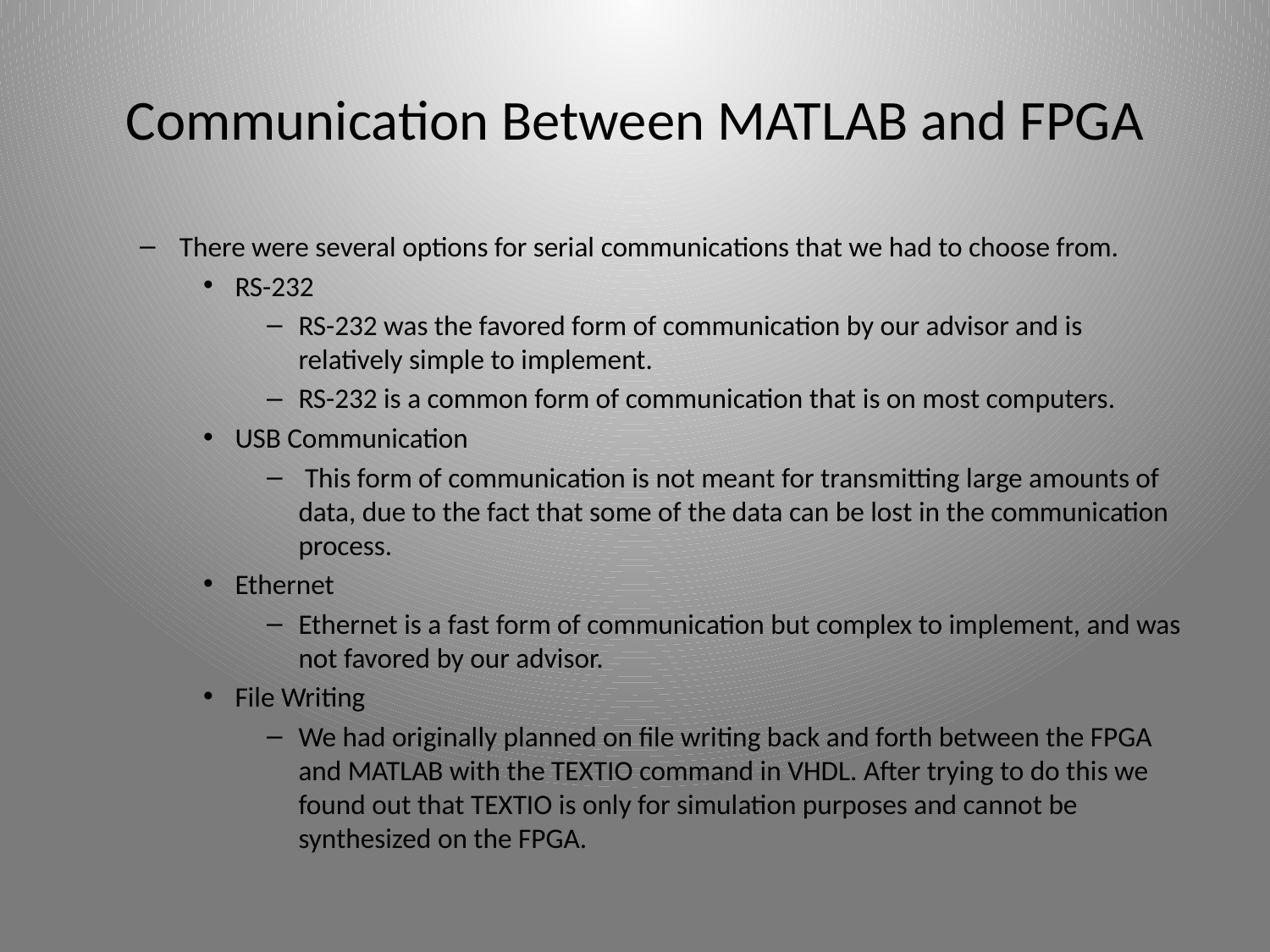

# Communication Between MATLAB and FPGA
There were several options for serial communications that we had to choose from.
RS-232
RS-232 was the favored form of communication by our advisor and is relatively simple to implement.
RS-232 is a common form of communication that is on most computers.
USB Communication
 This form of communication is not meant for transmitting large amounts of data, due to the fact that some of the data can be lost in the communication process.
Ethernet
Ethernet is a fast form of communication but complex to implement, and was not favored by our advisor.
File Writing
We had originally planned on file writing back and forth between the FPGA and MATLAB with the TEXTIO command in VHDL. After trying to do this we found out that TEXTIO is only for simulation purposes and cannot be synthesized on the FPGA.